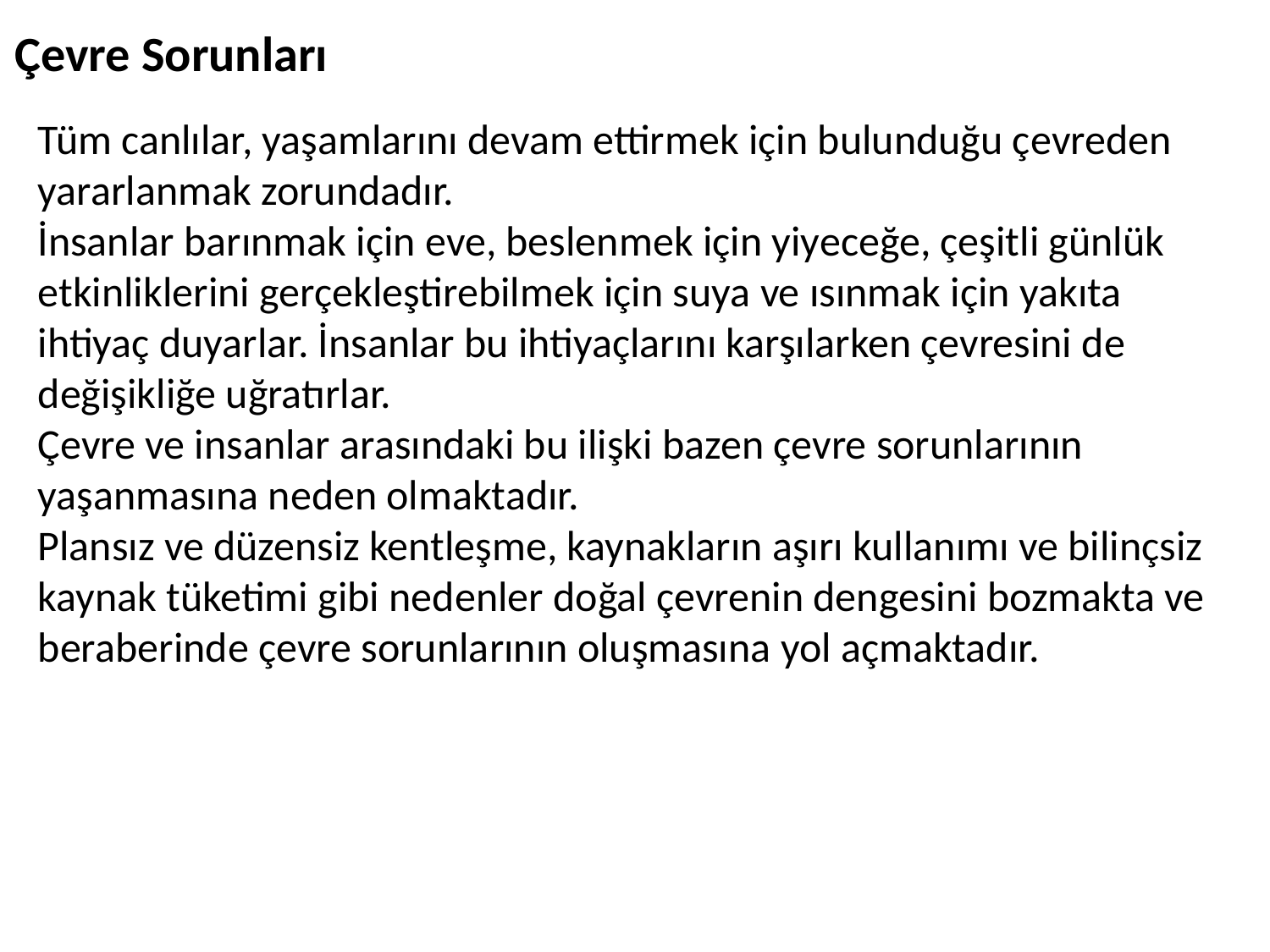

Çevre Sorunları
Tüm canlılar, yaşamlarını devam ettirmek için bulunduğu çevreden yararlanmak zorundadır.
İnsanlar barınmak için eve, beslenmek için yiyeceğe, çeşitli günlük etkinliklerini gerçekleştirebilmek için suya ve ısınmak için yakıta ihtiyaç duyarlar. İnsanlar bu ihtiyaçlarını karşılarken çevresini de değişikliğe uğratırlar.
Çevre ve insanlar arasındaki bu ilişki bazen çevre sorunlarının yaşanmasına neden olmaktadır.
Plansız ve düzensiz kentleşme, kaynakların aşırı kullanımı ve bilinçsiz kaynak tüketimi gibi nedenler doğal çevrenin dengesini bozmakta ve beraberinde çevre sorunlarının oluşmasına yol açmaktadır.